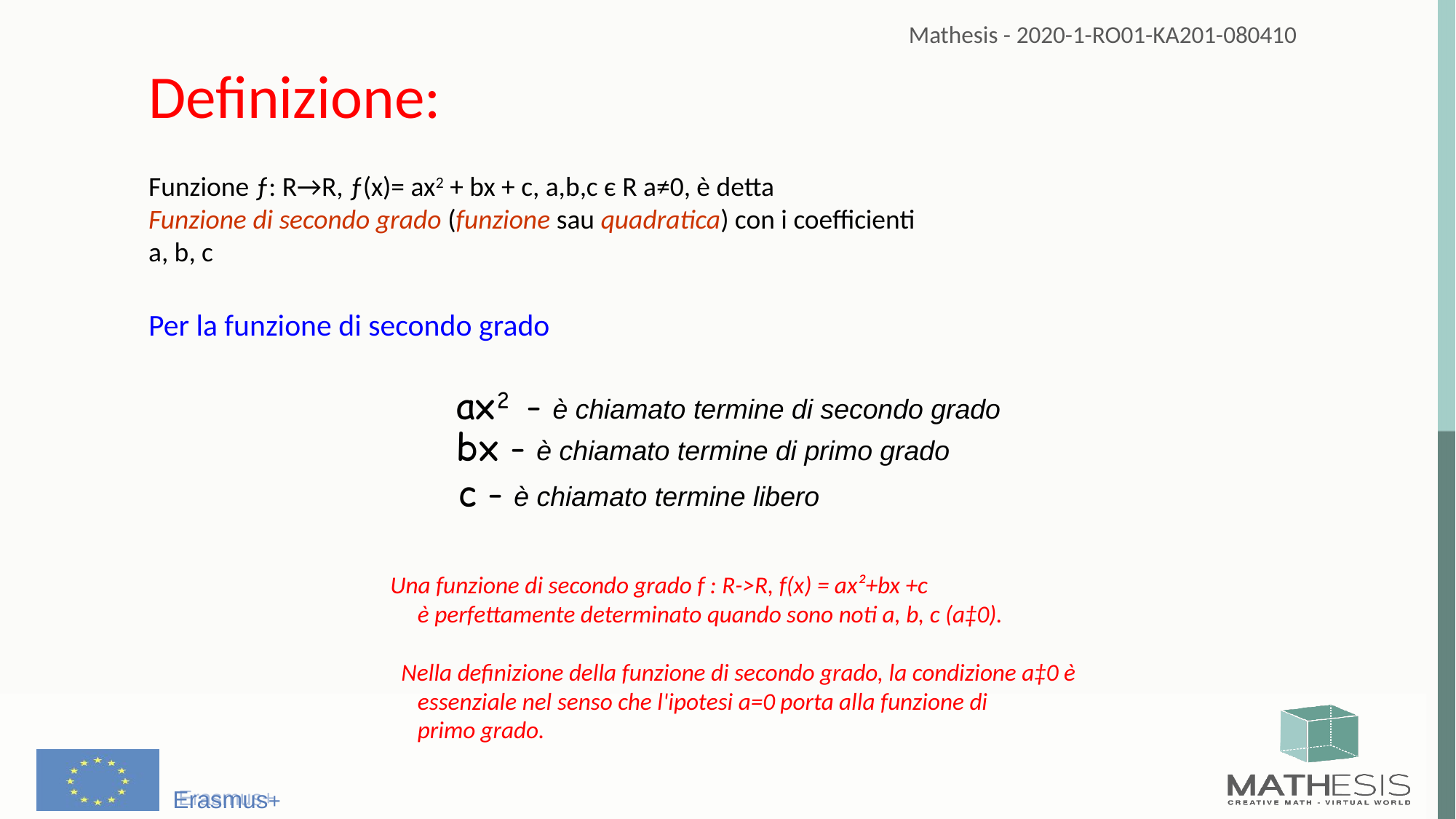

Definizione:
Funzione ƒ: R→R, ƒ(x)= ax2 + bx + c, a,b,c є R a≠0, è detta
Funzione di secondo grado (funzione sau quadratica) con i coefficienti
a, b, c
Per la funzione di secondo grado
ax2  - è chiamato termine di secondo grado
bx - è chiamato termine di primo grado
 c - è chiamato termine libero
Una funzione di secondo grado f : R->R, f(x) = ax²+bx +c
     è perfettamente determinato quando sono noti a, b, c (a‡0).

  Nella definizione della funzione di secondo grado, la condizione a‡0 è
     essenziale nel senso che l'ipotesi a=0 porta alla funzione di
     primo grado.